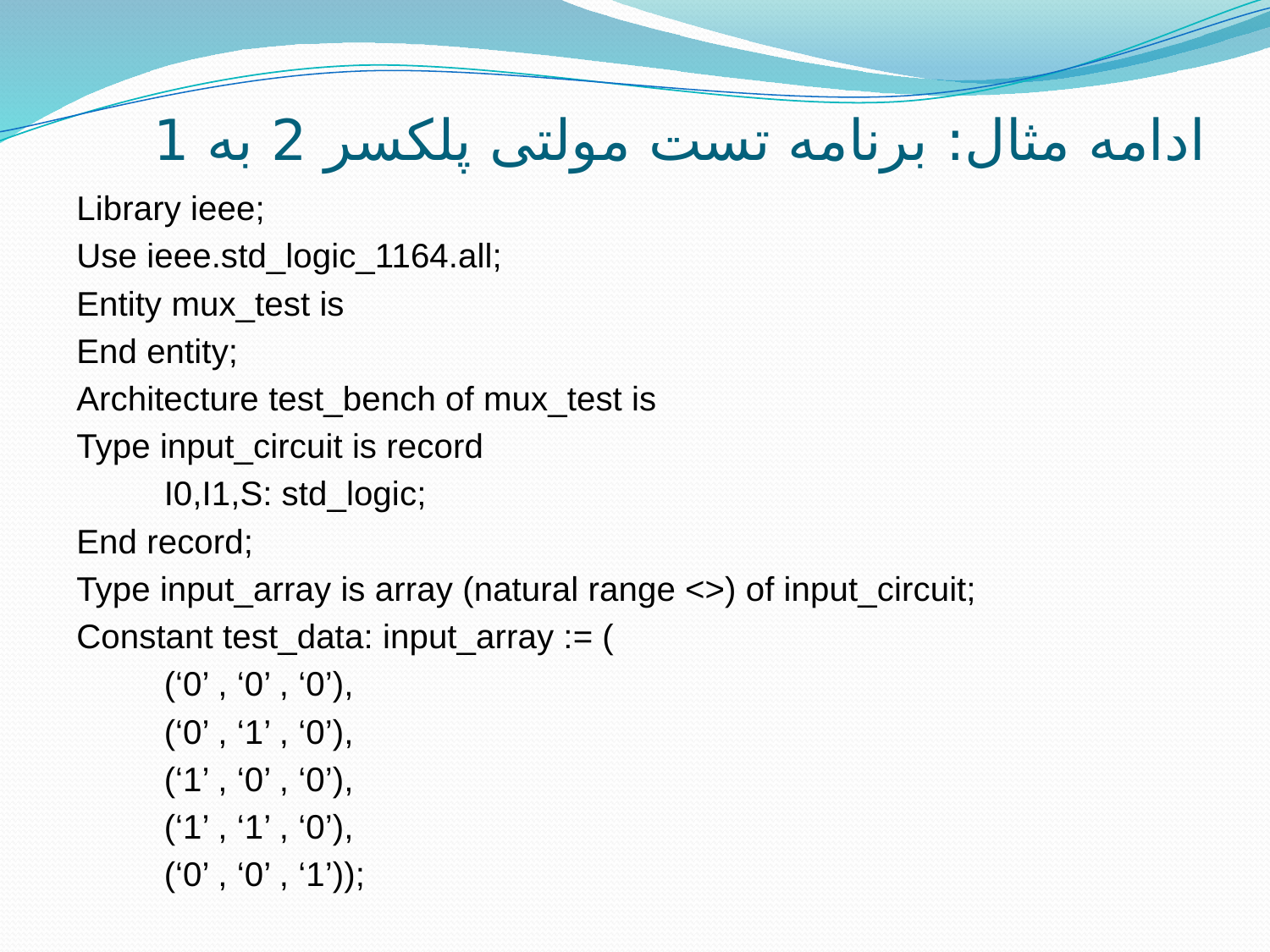

# ادامه مثال: برنامه تست مولتی پلکسر 2 به 1
Library ieee;
Use ieee.std_logic_1164.all;
Entity mux_test is
End entity;
Architecture test_bench of mux_test is
Type input_circuit is record
	I0,I1,S: std_logic;
End record;
Type input_array is array (natural range <>) of input_circuit;
Constant test_data: input_array := (
	(‘0’ , ‘0’ , ‘0’),
	(‘0’ , ‘1’ , ‘0’),
	(‘1’ , ‘0’ , ‘0’),
	(‘1’ , ‘1’ , ‘0’),
	(‘0’ , ‘0’ , ‘1’));